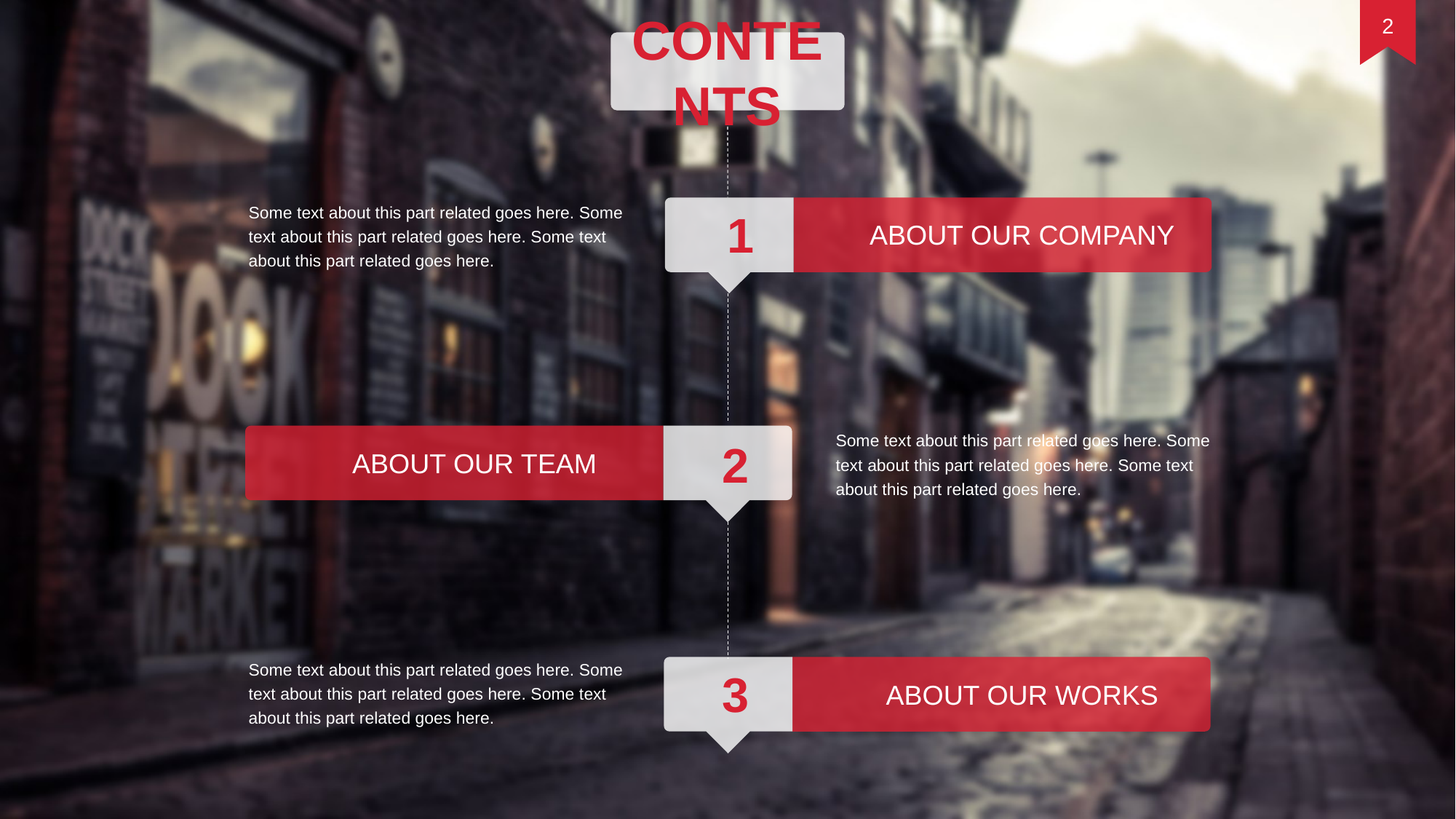

CONTENTS
Some text about this part related goes here. Some text about this part related goes here. Some text about this part related goes here.

1
ABOUT OUR COMPANY
Some text about this part related goes here. Some text about this part related goes here. Some text about this part related goes here.

2
ABOUT OUR TEAM
Some text about this part related goes here. Some text about this part related goes here. Some text about this part related goes here.

3
ABOUT OUR WORKS